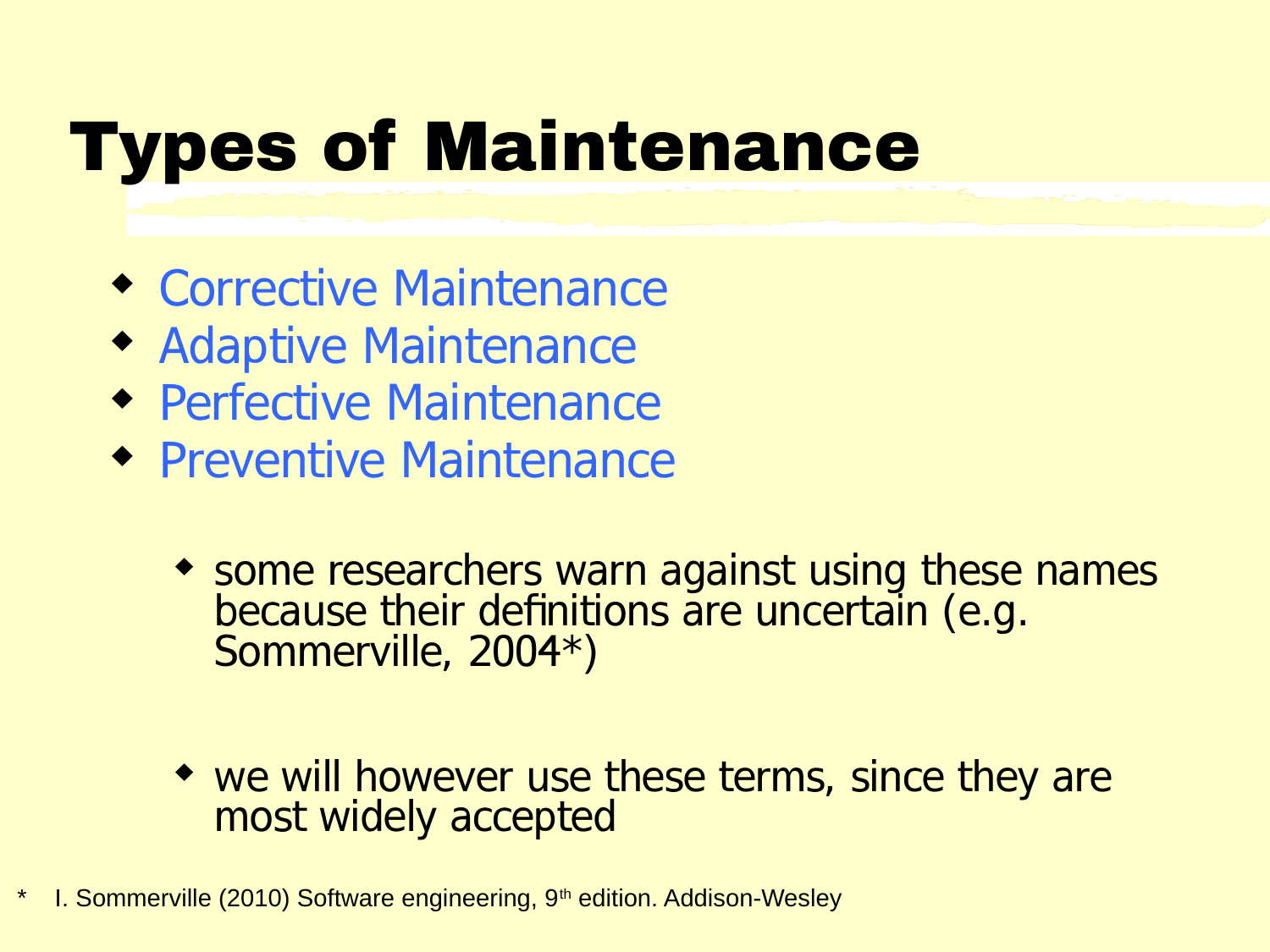

# Types of Maintenance
Corrective Maintenance
Adaptive Maintenance
Perfective Maintenance
Preventive Maintenance

some researchers warn against using these names because their definitions are uncertain (e.g. Sommerville, 2004*)

we will however use these terms, since they are
most widely accepted

*    I. Sommerville (2010) Software engineering, 9th edition. Addison-Wesley